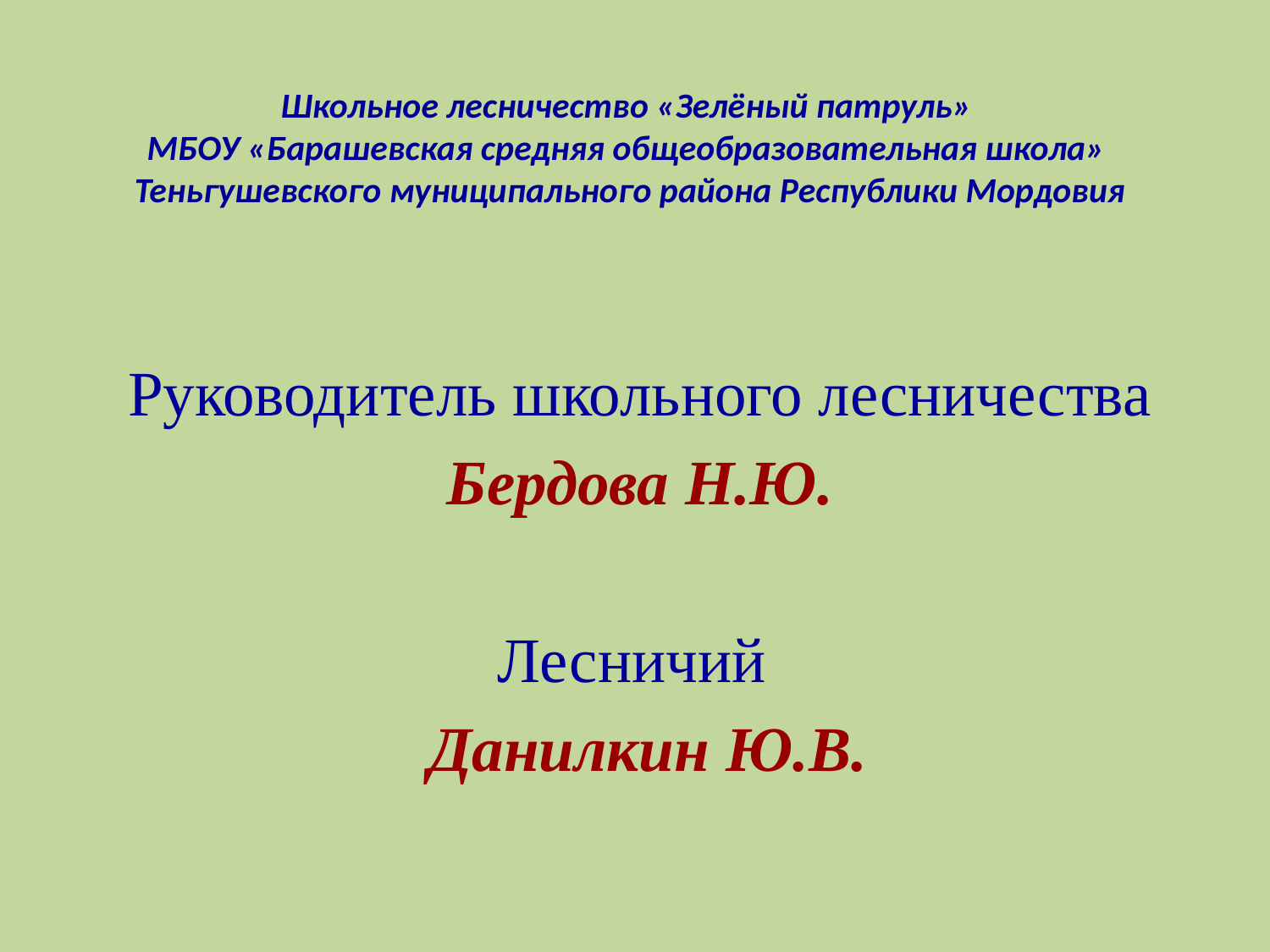

# Школьное лесничество «Зелёный патруль» МБОУ «Барашевская средняя общеобразовательная школа» Теньгушевского муниципального района Республики Мордовия
Руководитель школьного лесничества
Бердова Н.Ю.

Лесничий
 Данилкин Ю.В.